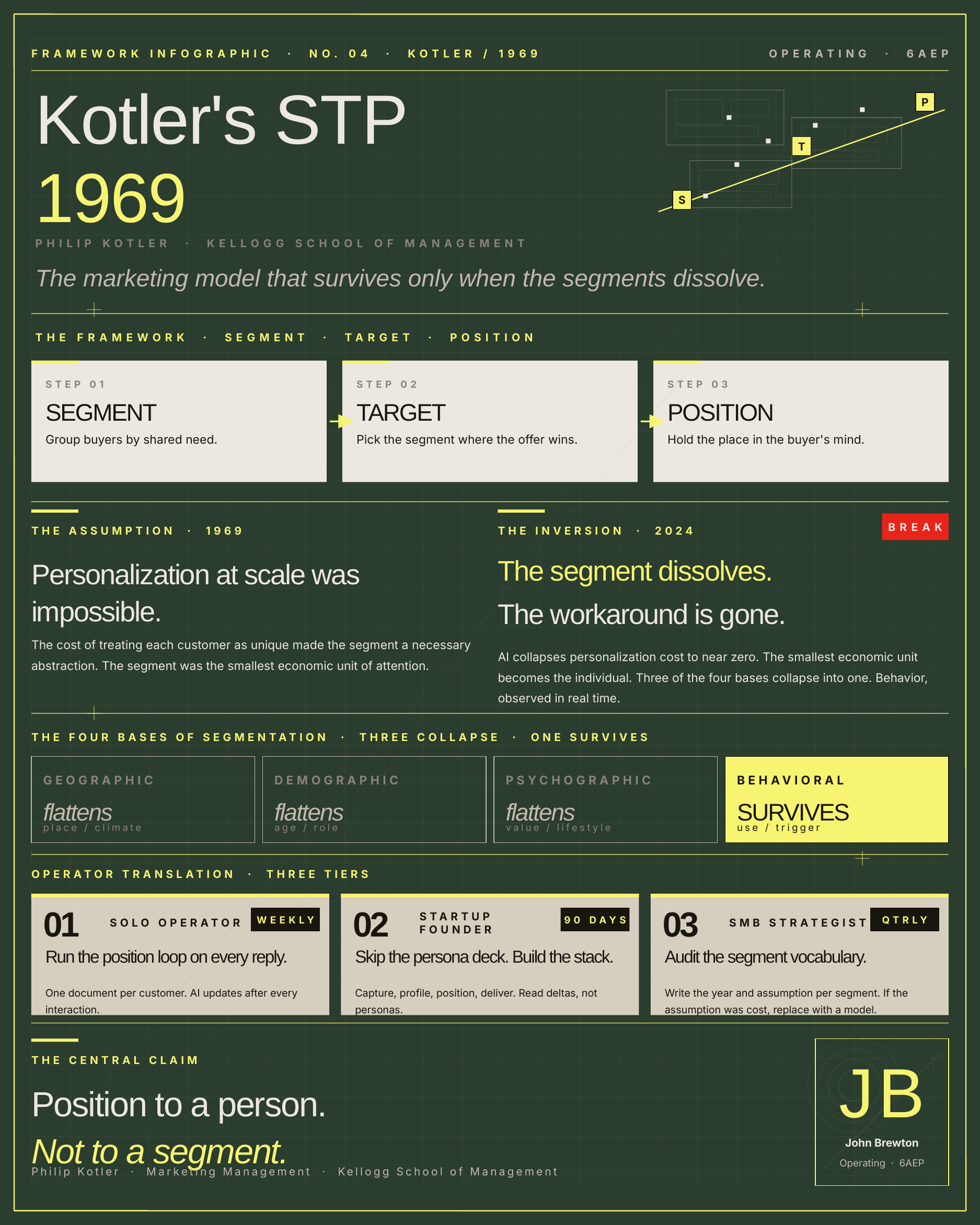

FRAMEWORK INFOGRAPHIC  ·  NO. 04  ·  KOTLER / 1969
OPERATING  ·  6AEP

Kotler's STP

P

T

1969

S

PHILIP KOTLER  ·  KELLOGG SCHOOL OF MANAGEMENT

The marketing model that survives only when the segments dissolve.

THE FRAMEWORK  ·  SEGMENT  ·  TARGET  ·  POSITION

STEP 01
STEP 02
STEP 03

SEGMENT
TARGET
POSITION

Group buyers by shared need.
Pick the segment where the offer wins.
Hold the place in the buyer's mind.

BREAK
THE ASSUMPTION  ·  1969
THE INVERSION  ·  2024

Personalization at scale was impossible.
The segment dissolves.

The workaround is gone.

The cost of treating each customer as unique made the segment a necessary abstraction. The segment was the smallest economic unit of attention.
AI collapses personalization cost to near zero. The smallest economic unit becomes the individual. Three of the four bases collapse into one. Behavior, observed in real time.

THE FOUR BASES OF SEGMENTATION  ·  THREE COLLAPSE  ·  ONE SURVIVES

GEOGRAPHIC
DEMOGRAPHIC
PSYCHOGRAPHIC
BEHAVIORAL

flattens
flattens
flattens
SURVIVES
place / climate
age / role
value / lifestyle
use / trigger

OPERATOR TRANSLATION  ·  THREE TIERS

01
02
03

WEEKLY

90 DAYS

QTRLY
SOLO OPERATOR
STARTUP FOUNDER
SMB STRATEGIST

Run the position loop on every reply.
Skip the persona deck. Build the stack.
Audit the segment vocabulary.

One document per customer. AI updates after every interaction.
Capture, profile, position, deliver. Read deltas, not personas.
Write the year and assumption per segment. If the assumption was cost, replace with a model.

THE CENTRAL CLAIM

JB

Position to a person.

Not to a segment.
John Brewton

Operating  ·  6AEP
Philip Kotler  ·  Marketing Management  ·  Kellogg School of Management